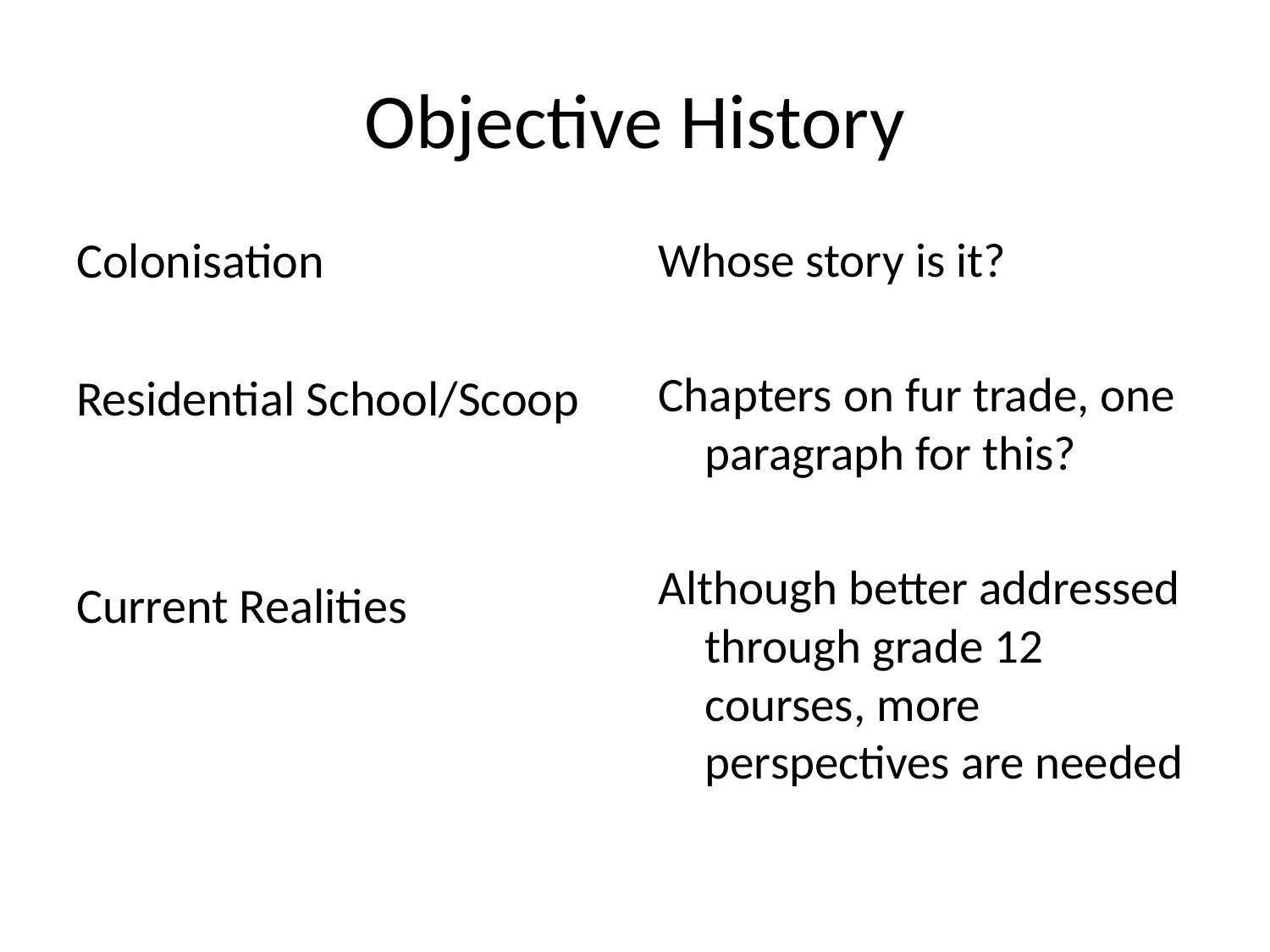

# Objective History
Colonisation

Residential School/Scoop

Current Realities
Whose story is it?

Chapters on fur trade, one paragraph for this?

Although better addressed through grade 12 courses, more perspectives are needed